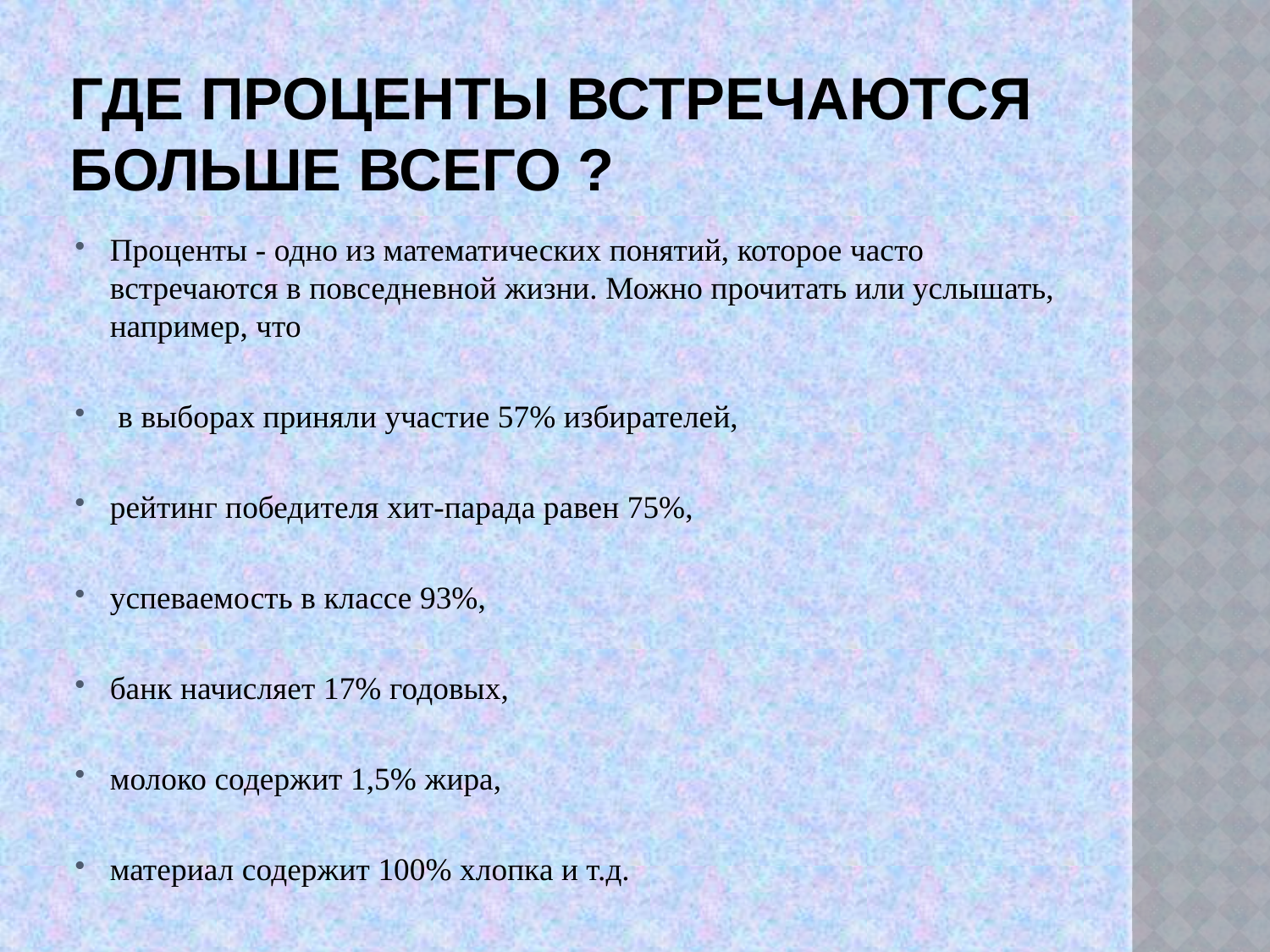

# Где проценты встречаются больше всего ?
Проценты - одно из математических понятий, которое часто встречаются в повседневной жизни. Можно прочитать или услышать, например, что

 в выборах приняли участие 57% избирателей,

рейтинг победителя хит-парада равен 75%,

успеваемость в классе 93%,

банк начисляет 17% годовых,

молоко содержит 1,5% жира,

материал содержит 100% хлопка и т.д.